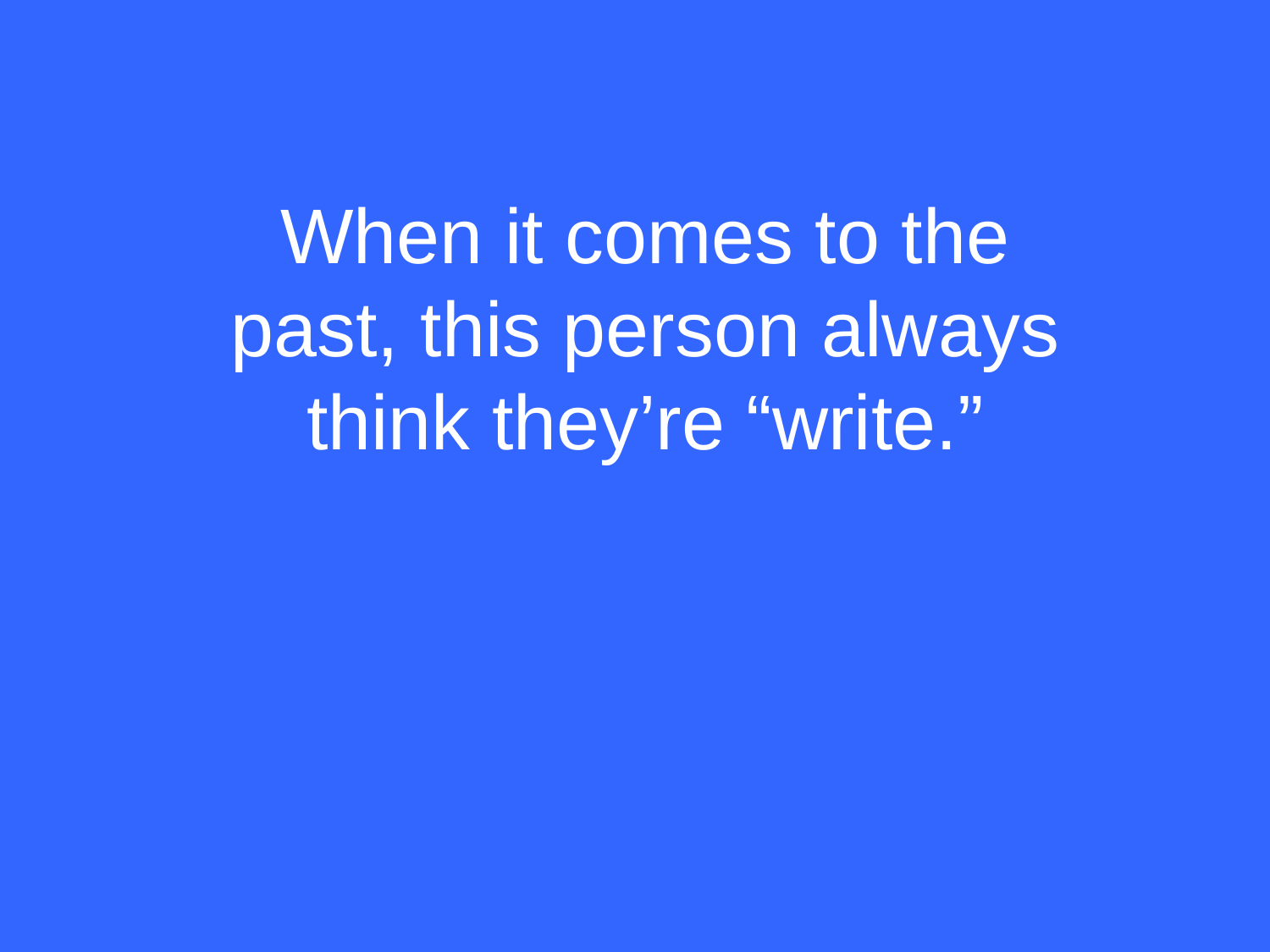

When it comes to the past, this person always think they’re “write.”